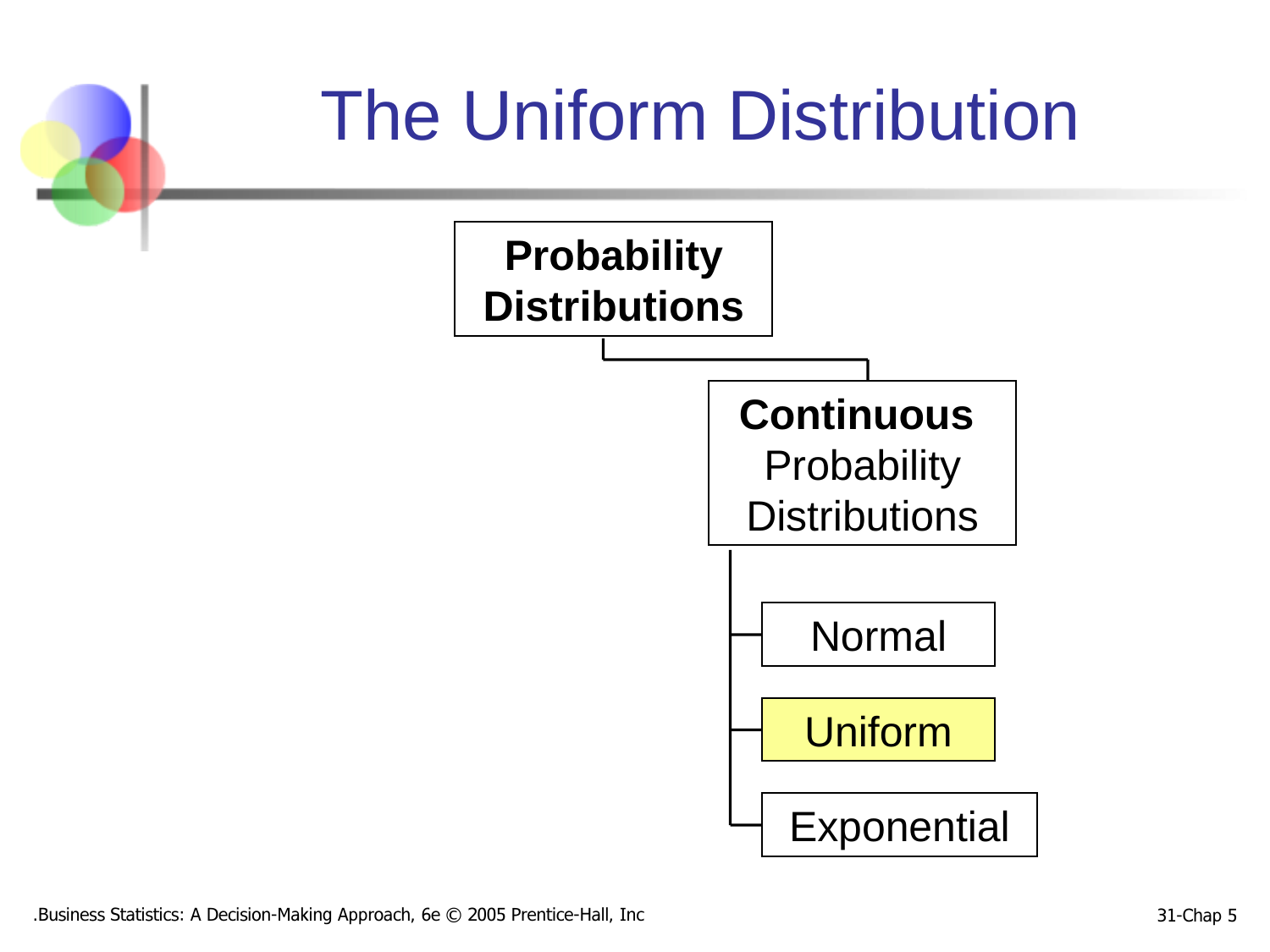

The Uniform Distribution

Probability Distributions

Continuous
Probability Distributions

Normal

Uniform

Exponential

Business Statistics: A Decision-Making Approach, 6e © 2005 Prentice-Hall, Inc.
Chap 5-31